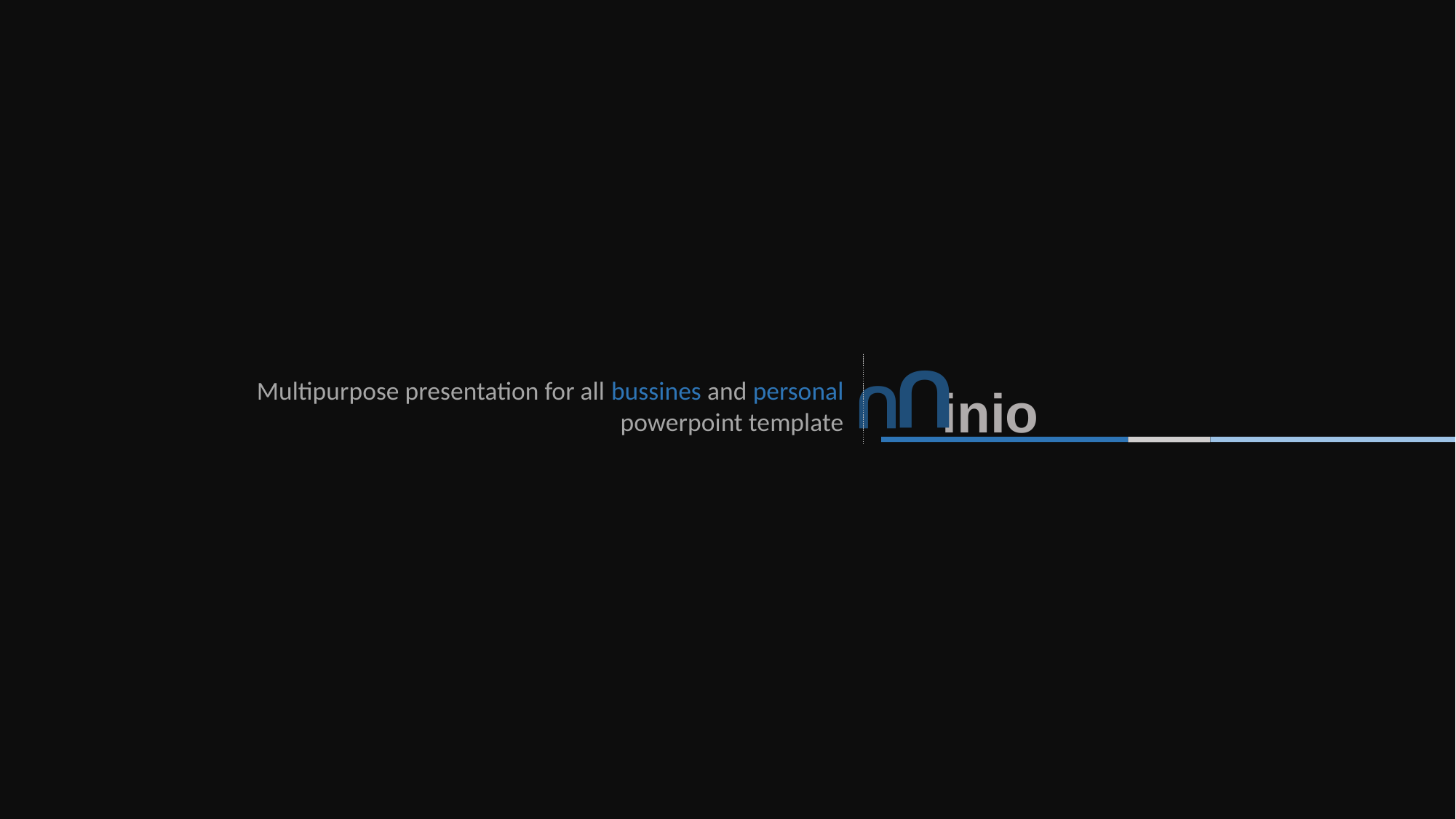

U
U
inio
Multipurpose presentation for all bussines and personal
powerpoint template